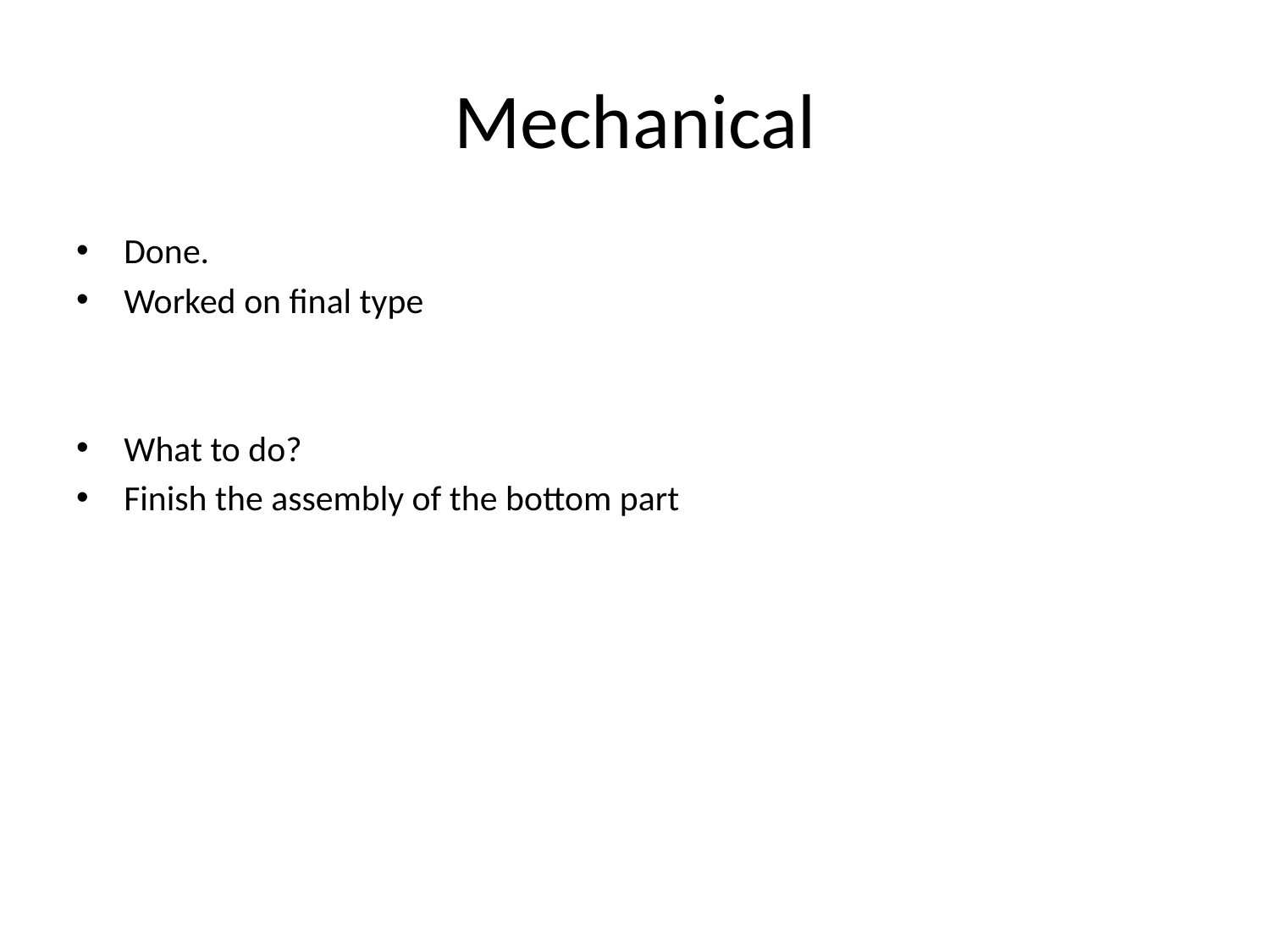

# Mechanical
Done.
Worked on final type

What to do?
Finish the assembly of the bottom part